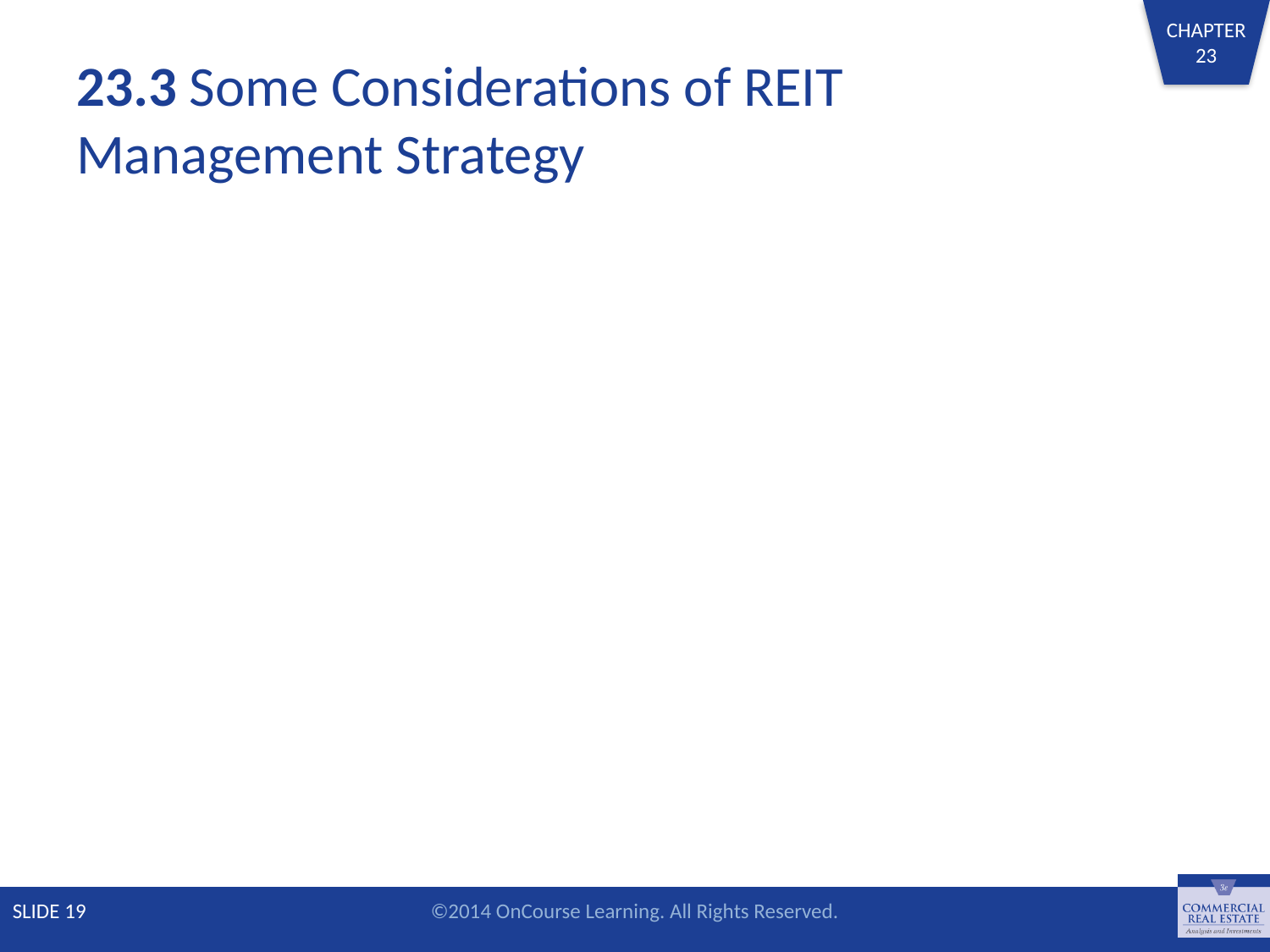

# 23.3 Some Considerations of REIT Management Strategy

SLIDE 19